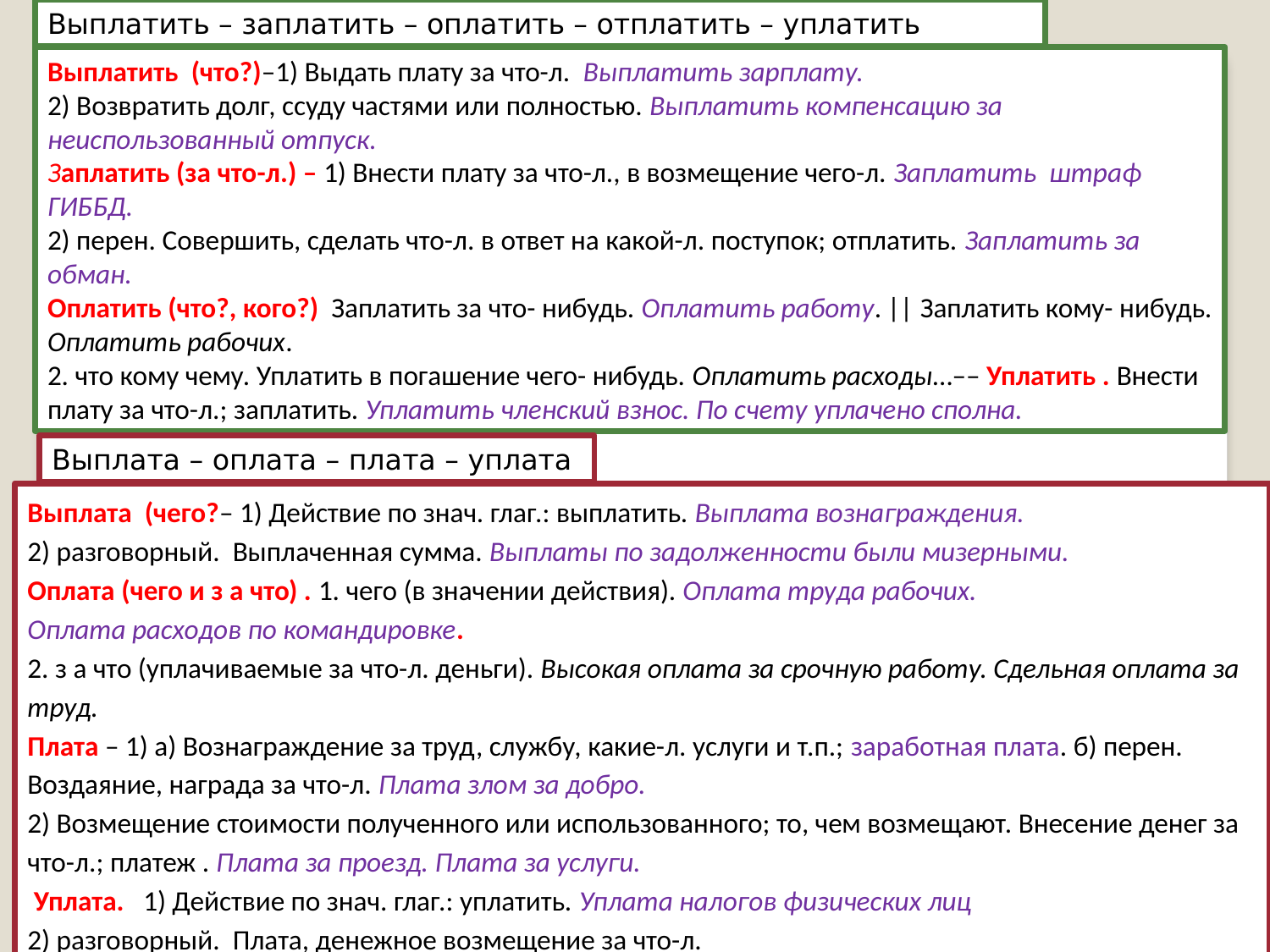

Выплатить – заплатить – оплатить – отплатить – уплатить
Выплатить  (что?)–1) Выдать плату за что-л.  Выплатить зарплату.
2) Возвратить долг, ссуду частями или полностью. Выплатить компенсацию за неиспользованный отпуск.
Заплатить (за что-л.) – 1) Внести плату за что-л., в возмещение чего-л. Заплатить  штраф ГИББД.
2) перен. Совершить, сделать что-л. в ответ на какой-л. поступок; отплатить. Заплатить за  обман.
Оплатить (что?, кого?)  Заплатить за что- нибудь. Оплатить работу. || Заплатить кому- нибудь. Оплатить рабочих.
2. что кому чему. Уплатить в погашение чего- нибудь. Оплатить расходы…–– Уплатить . Внести плату за что-л.; заплатить. Уплатить членский взнос. По счету уплачено сполна.
Выплата – оплата – плата – уплата
Выплата  (чего?– 1) Действие по знач. глаг.: выплатить. Выплата вознаграждения.
2) разговорный.  Выплаченная сумма. Выплаты по задолженности были мизерными.
Оплата (чего и з а что) . 1. чего (в значении действия). Оплата труда рабочих.
Оплата расходов по командировке.
2. з а что (уплачиваемые за что-л. деньги). Высокая оплата за срочную работу. Сдельная оплата за труд.
Плата – 1) а) Вознаграждение за труд, службу, какие-л. услуги и т.п.; заработная плата. б) перен. Воздаяние, награда за что-л. Плата злом за добро.
2) Возмещение стоимости полученного или использованного; то, чем возмещают. Внесение денег за что-л.; платеж . Плата за проезд. Плата за услуги.
 Уплата.   1) Действие по знач. глаг.: уплатить. Уплата налогов физических лиц
2) разговорный.  Плата, денежное возмещение за что-л.